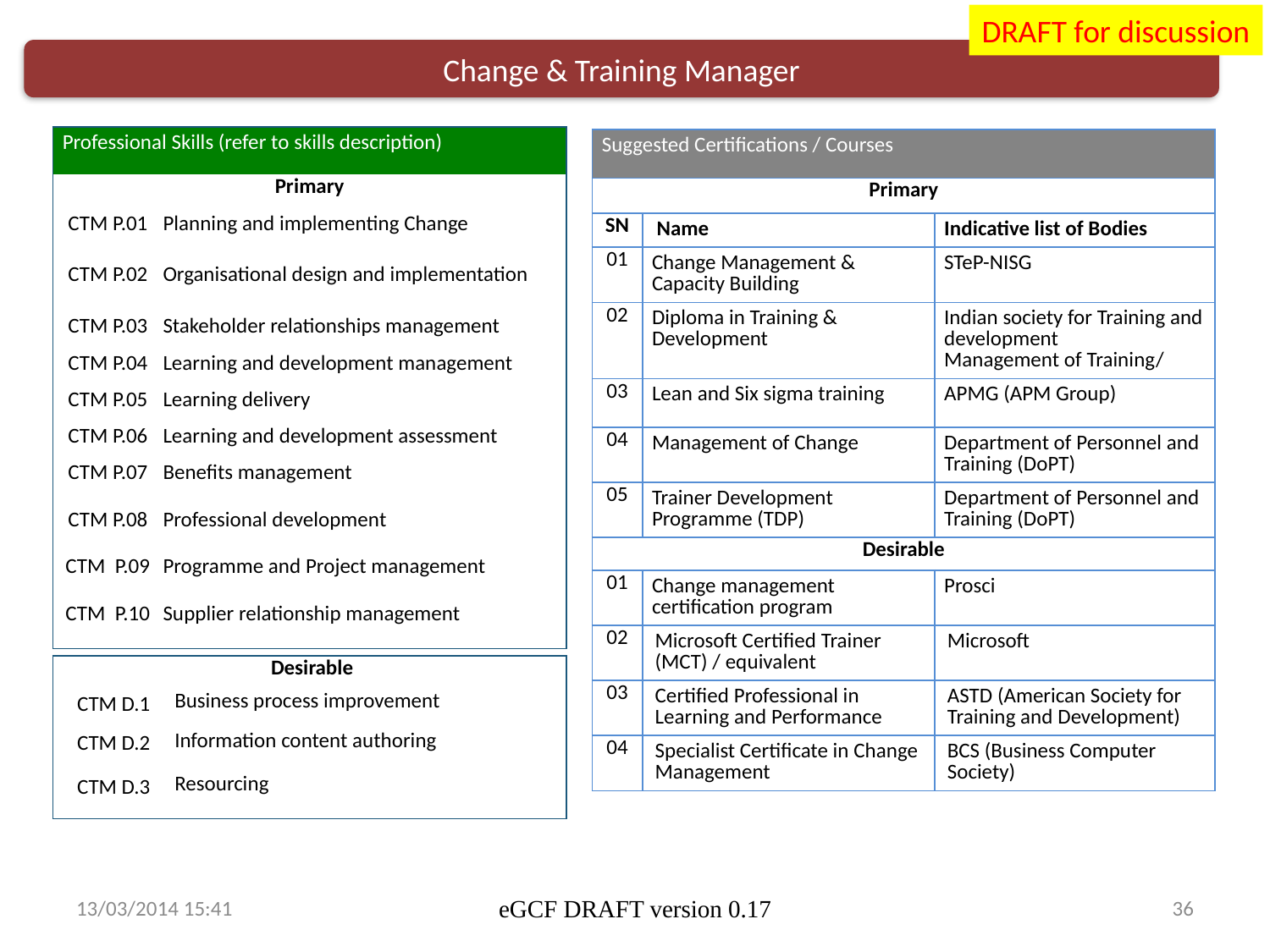

DRAFT for discussion
Change & Training Manager
| Professional Skills (refer to skills description) |  |
| --- | --- |
| Primary |  |
| CTM P.01 | Planning and implementing Change |
| CTM P.02 | Organisational design and implementation |
| CTM P.03 | Stakeholder relationships management |
| CTM P.04 | Learning and development management |
| CTM P.05 | Learning delivery |
| CTM P.06 | Learning and development assessment |
| CTM P.07 | Benefits management |
| CTM P.08 | Professional development |
| CTM P.09 | Programme and Project management |
| CTM P.10 | Supplier relationship management |
| Suggested Certifications / Courses |  |  |
| --- | --- | --- |
| Primary |  |  |
| SN | Name | Indicative list of Bodies |
| 01 | Change Management & Capacity Building | STeP-NISG |
| 02 | Diploma in Training & Development | Indian society for Training and development Management of Training/ |
| 03 | Lean and Six sigma training | APMG (APM Group) |
| 04 | Management of Change | Department of Personnel and Training (DoPT) |
| 05 | Trainer Development Programme (TDP) | Department of Personnel and Training (DoPT) |
| Desirable |  |  |
| 01 | Change management certification program | Prosci |
| 02 | Microsoft Certified Trainer (MCT) / equivalent | Microsoft |
| 03 | Certified Professional in Learning and Performance | ASTD (American Society for Training and Development) |
| 04 | Specialist Certificate in Change Management | BCS (Business Computer Society) |
| Desirable |  |
| --- | --- |
| CTM D.1 | Business process improvement |
| CTM D.2 | Information content authoring |
| CTM D.3 | Resourcing |
13/03/2014 15:41
eGCF DRAFT version 0.17
36